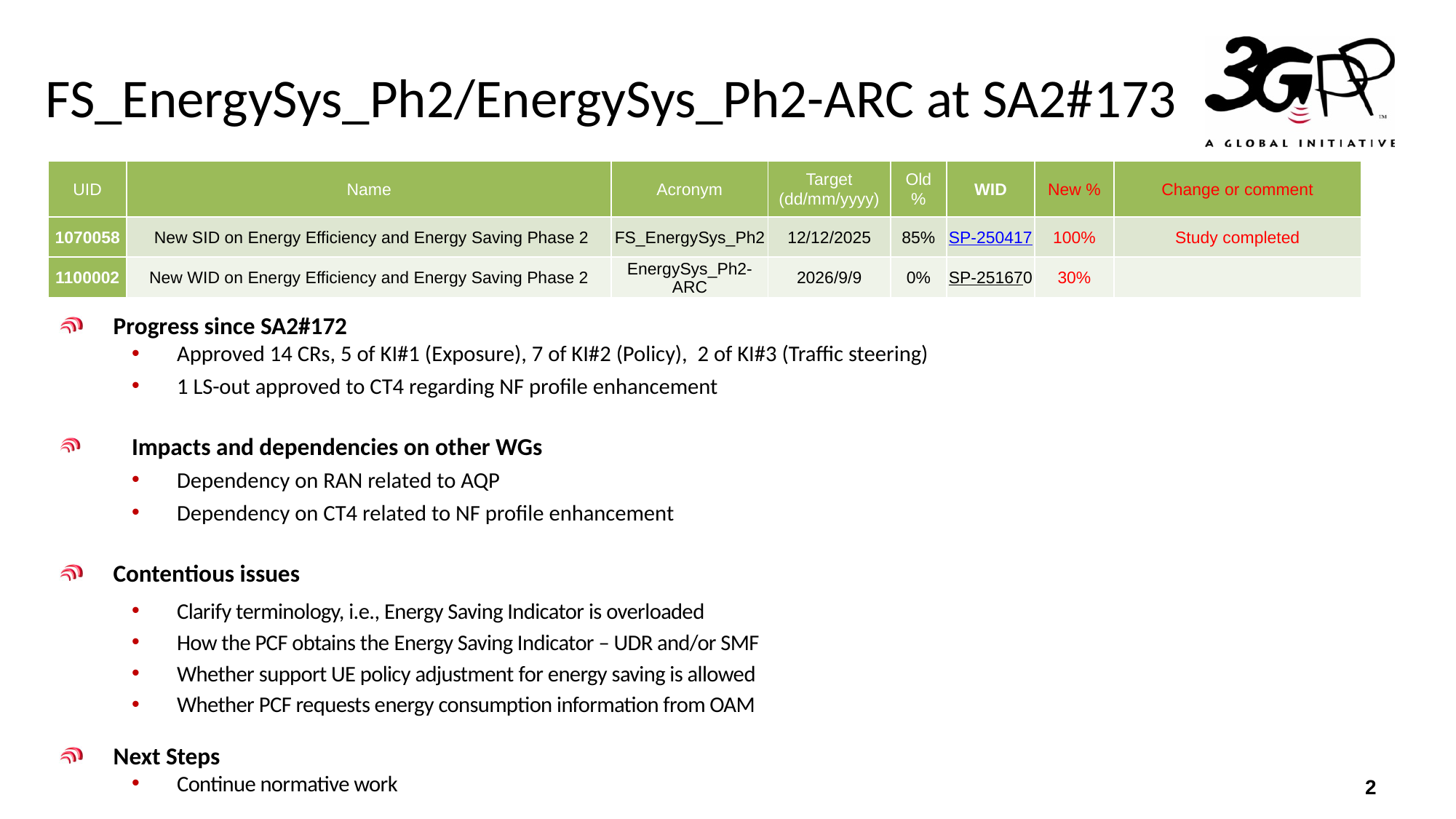

# FS_EnergySys_Ph2/EnergySys_Ph2-ARC at SA2#173
| UID | Name | Acronym | Target (dd/mm/yyyy) | Old % | WID | New % | Change or comment |
| --- | --- | --- | --- | --- | --- | --- | --- |
| 1070058 | New SID on Energy Efficiency and Energy Saving Phase 2 | FS\_EnergySys\_Ph2 | 12/12/2025 | 85% | SP-250417 | 100% | Study completed |
| 1100002 | New WID on Energy Efficiency and Energy Saving Phase 2 | EnergySys\_Ph2-ARC | 2026/9/9 | 0% | SP-251670 | 30% |  |
Progress since SA2#172
Approved 14 CRs, 5 of KI#1 (Exposure), 7 of KI#2 (Policy),  2 of KI#3 (Traffic steering)
1 LS-out approved to CT4 regarding NF profile enhancement

Impacts and dependencies on other WGs
Dependency on RAN related to AQP
Dependency on CT4 related to NF profile enhancement

Contentious issues
Clarify terminology, i.e., Energy Saving Indicator is overloaded
How the PCF obtains the Energy Saving Indicator – UDR and/or SMF
Whether support UE policy adjustment for energy saving is allowed
Whether PCF requests energy consumption information from OAM

Next Steps
Continue normative work